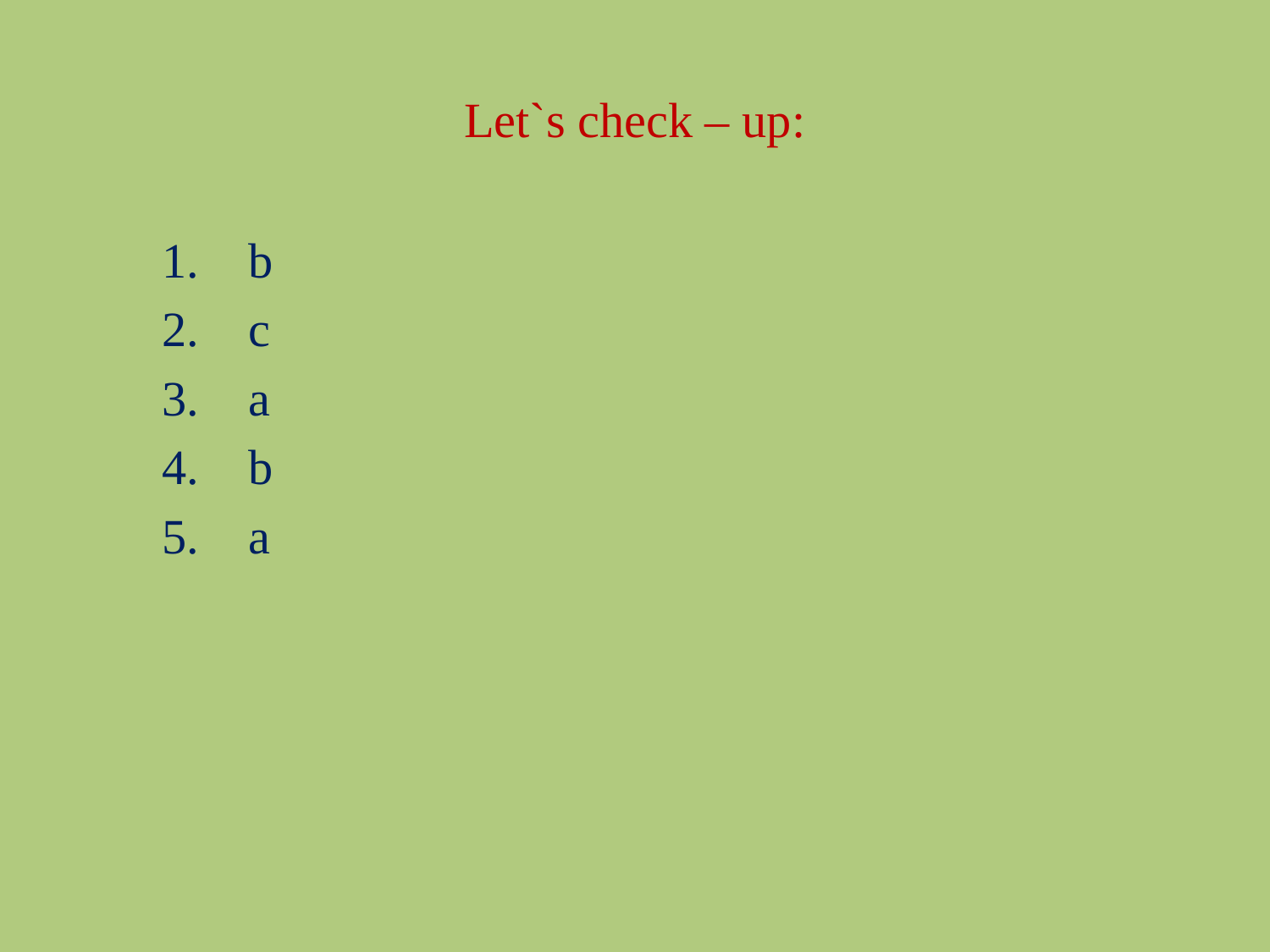

# Let`s check – up:
       1.    b
       2.    c
       3.    a
       4.    b
       5.    a